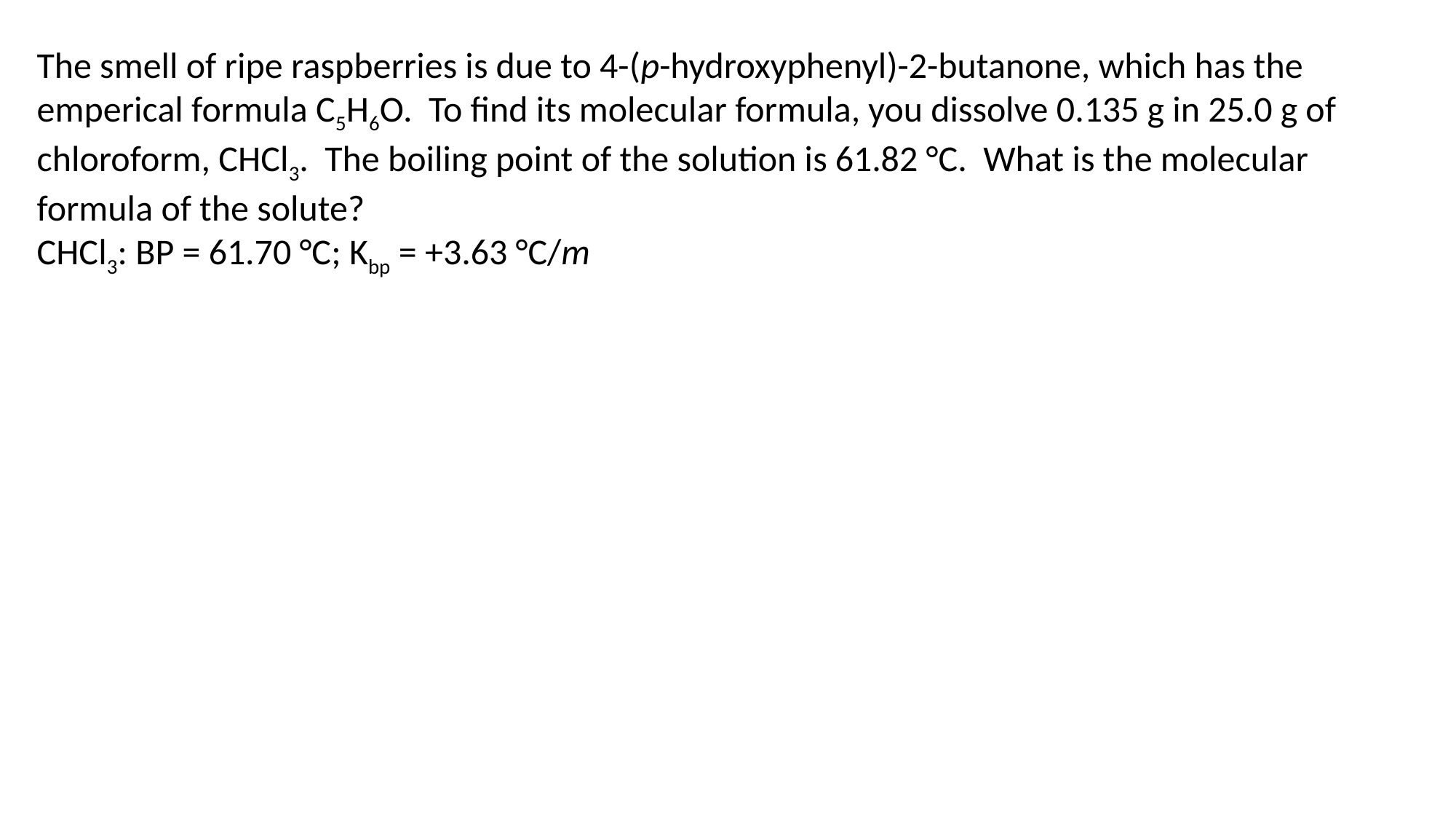

The smell of ripe raspberries is due to 4-(p-hydroxyphenyl)-2-butanone, which has the emperical formula C5H6O.  To find its molecular formula, you dissolve 0.135 g in 25.0 g of chloroform, CHCl3.  The boiling point of the solution is 61.82 °C.  What is the molecular formula of the solute?
CHCl3: BP = 61.70 °C; Kbp = +3.63 °C/m